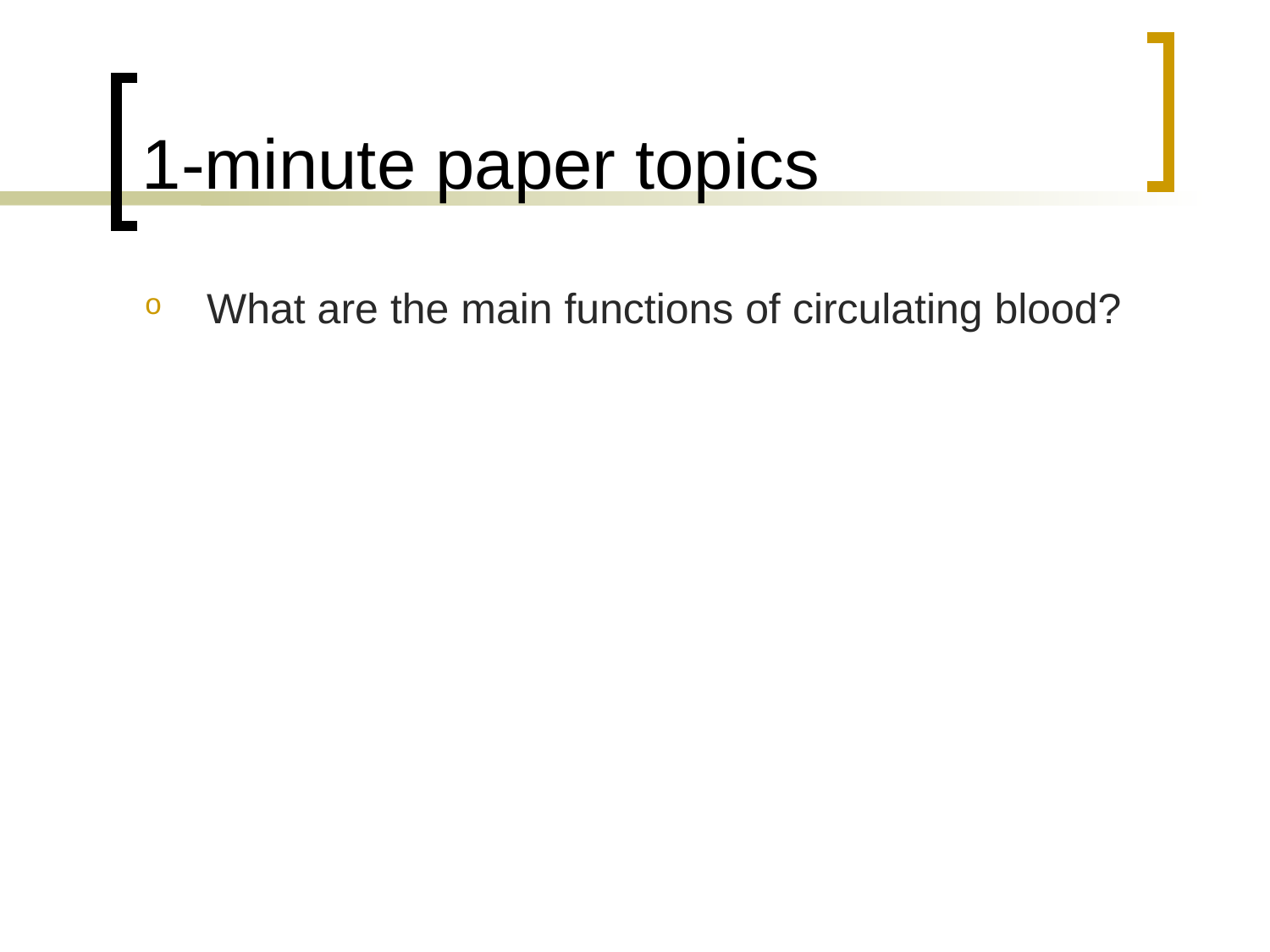

# 1-minute paper topics
What are the main functions of circulating blood?